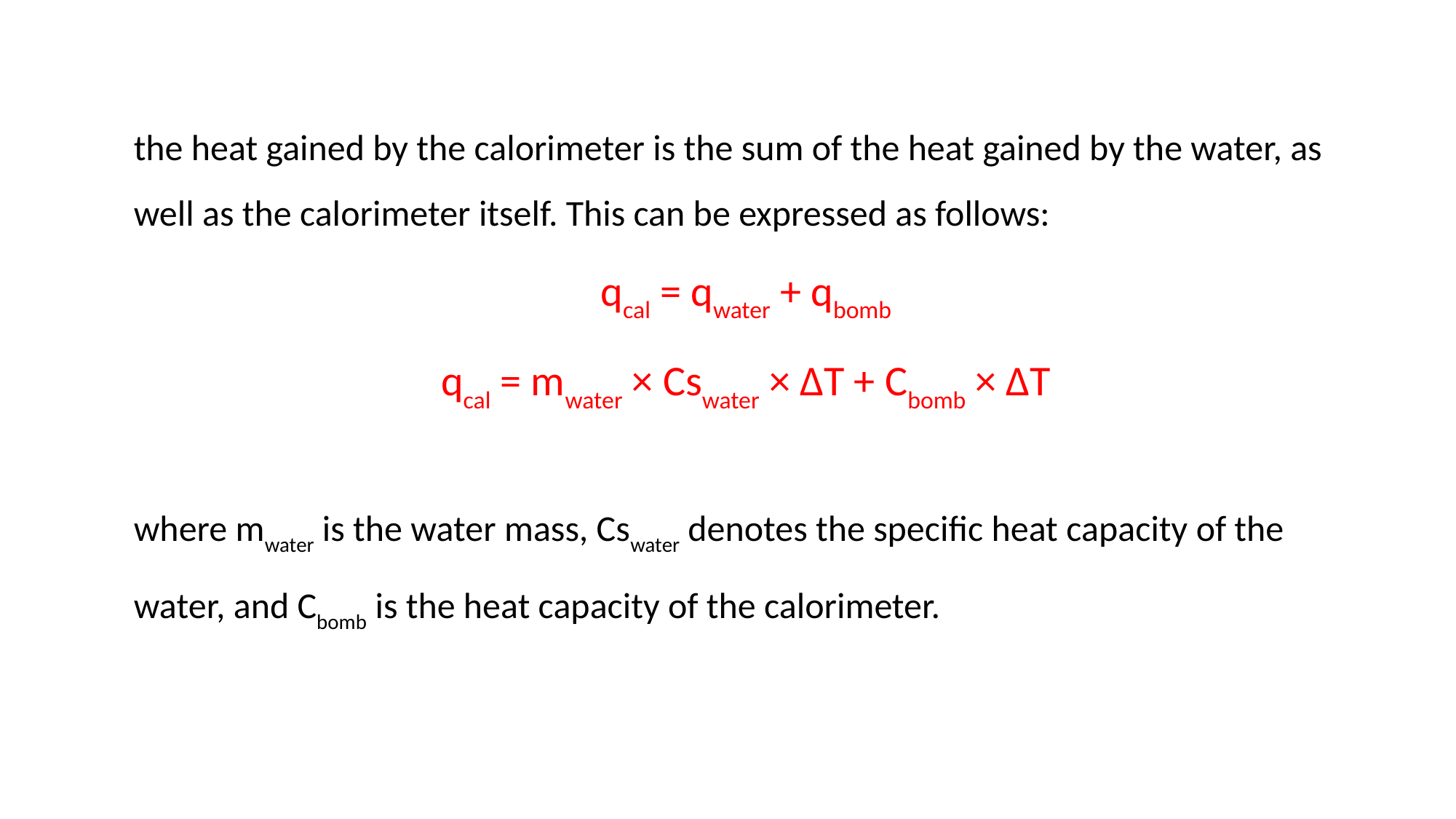

the heat gained by the calorimeter is the sum of the heat gained by the water, as well as the calorimeter itself. This can be expressed as follows:
qcal = qwater + qbomb
qcal = mwater × Cswater × ΔT + Cbomb × ΔT

where mwater is the water mass, Cswater denotes the specific heat capacity of the water, and Cbomb is the heat capacity of the calorimeter.